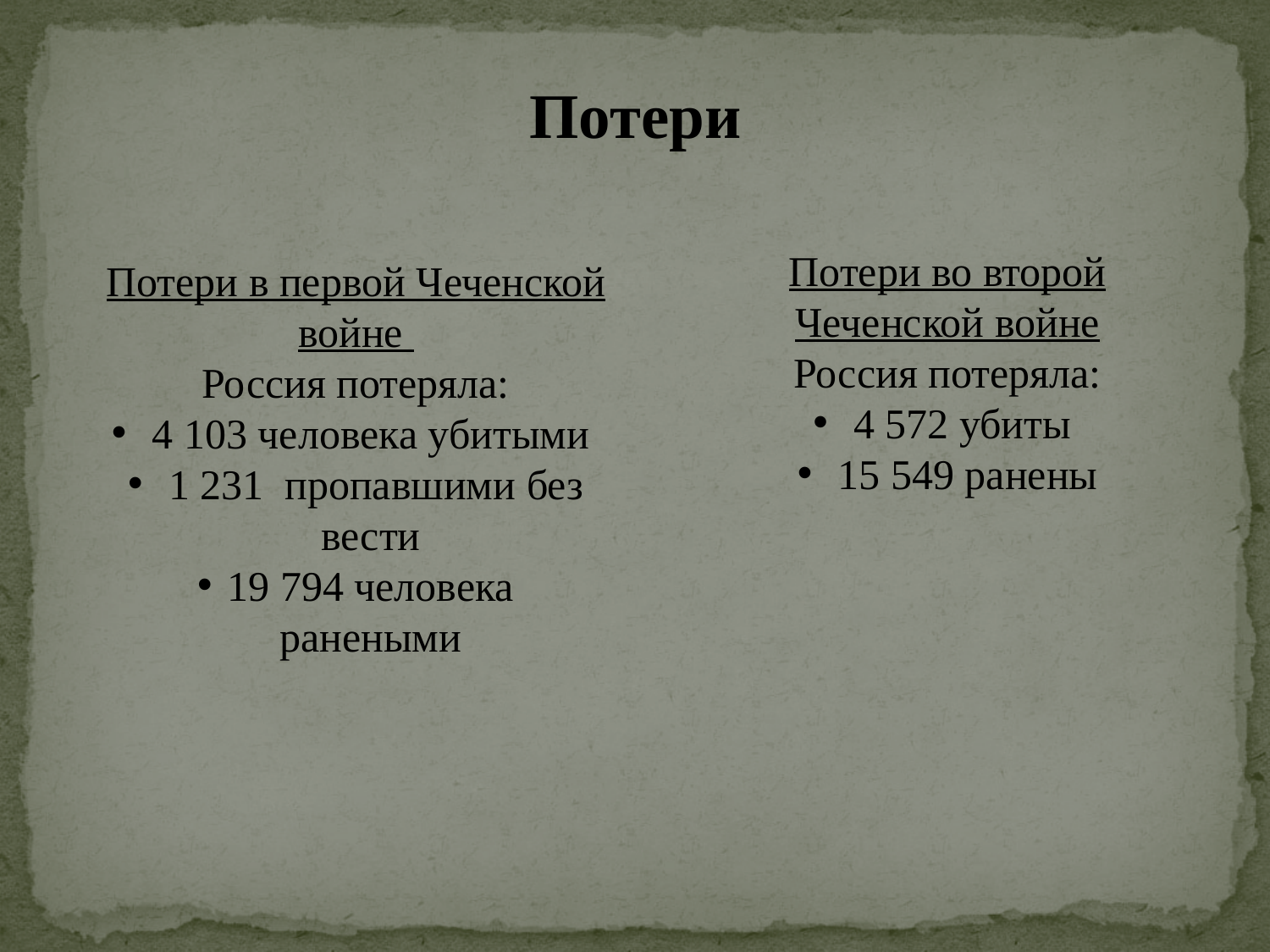

Потери
Потери во второй Чеченской войне
Россия потеряла:
 4 572 убиты
 15 549 ранены
Потери в первой Чеченской войне
Россия потеряла:
 4 103 человека убитыми
 1 231  пропавшими без вести
19 794 человека ранеными